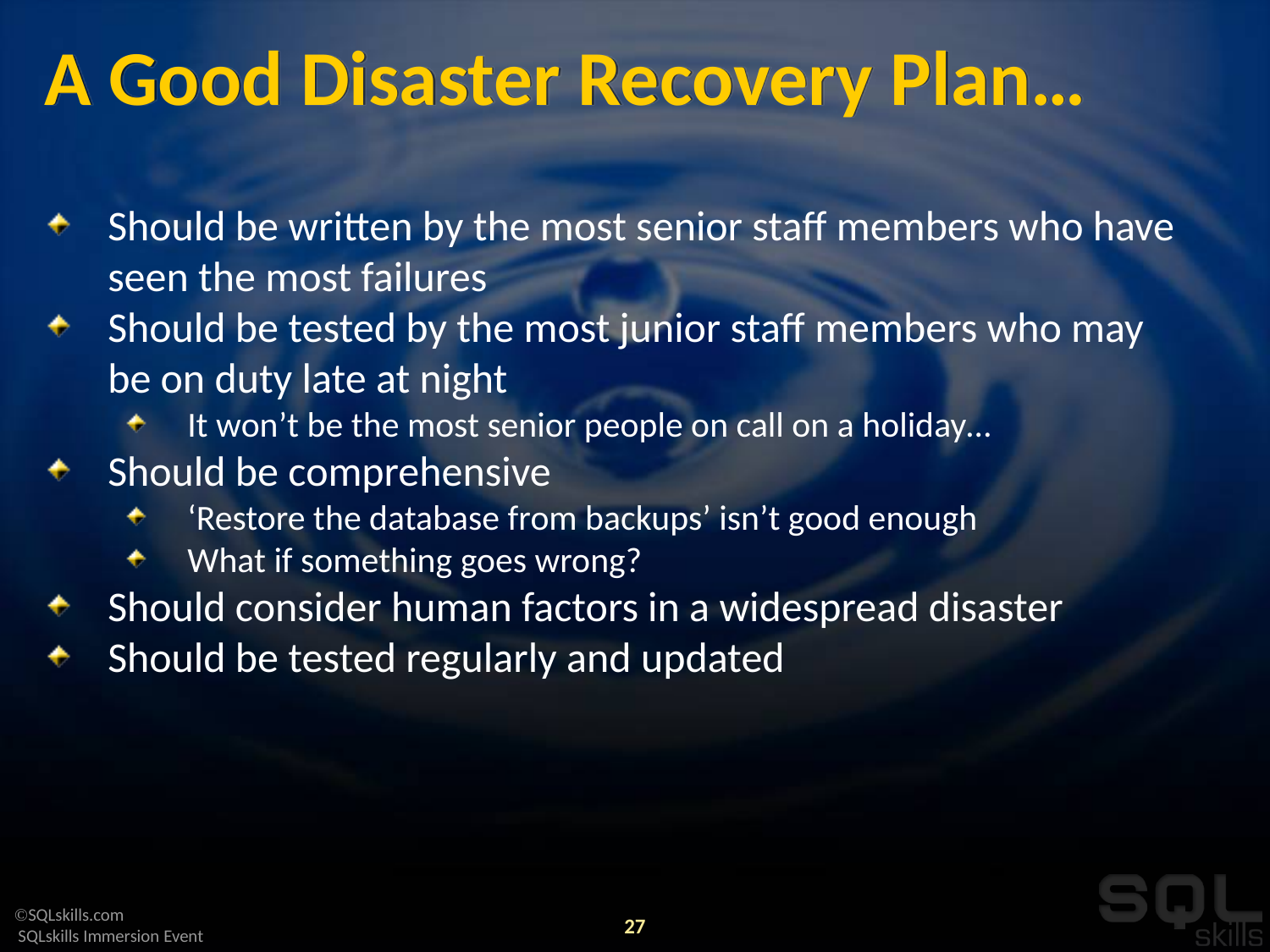

# A Good Disaster Recovery Plan…
Should be written by the most senior staff members who have seen the most failures
Should be tested by the most junior staff members who may be on duty late at night
It won’t be the most senior people on call on a holiday…
Should be comprehensive
‘Restore the database from backups’ isn’t good enough
What if something goes wrong?
Should consider human factors in a widespread disaster
Should be tested regularly and updated
27